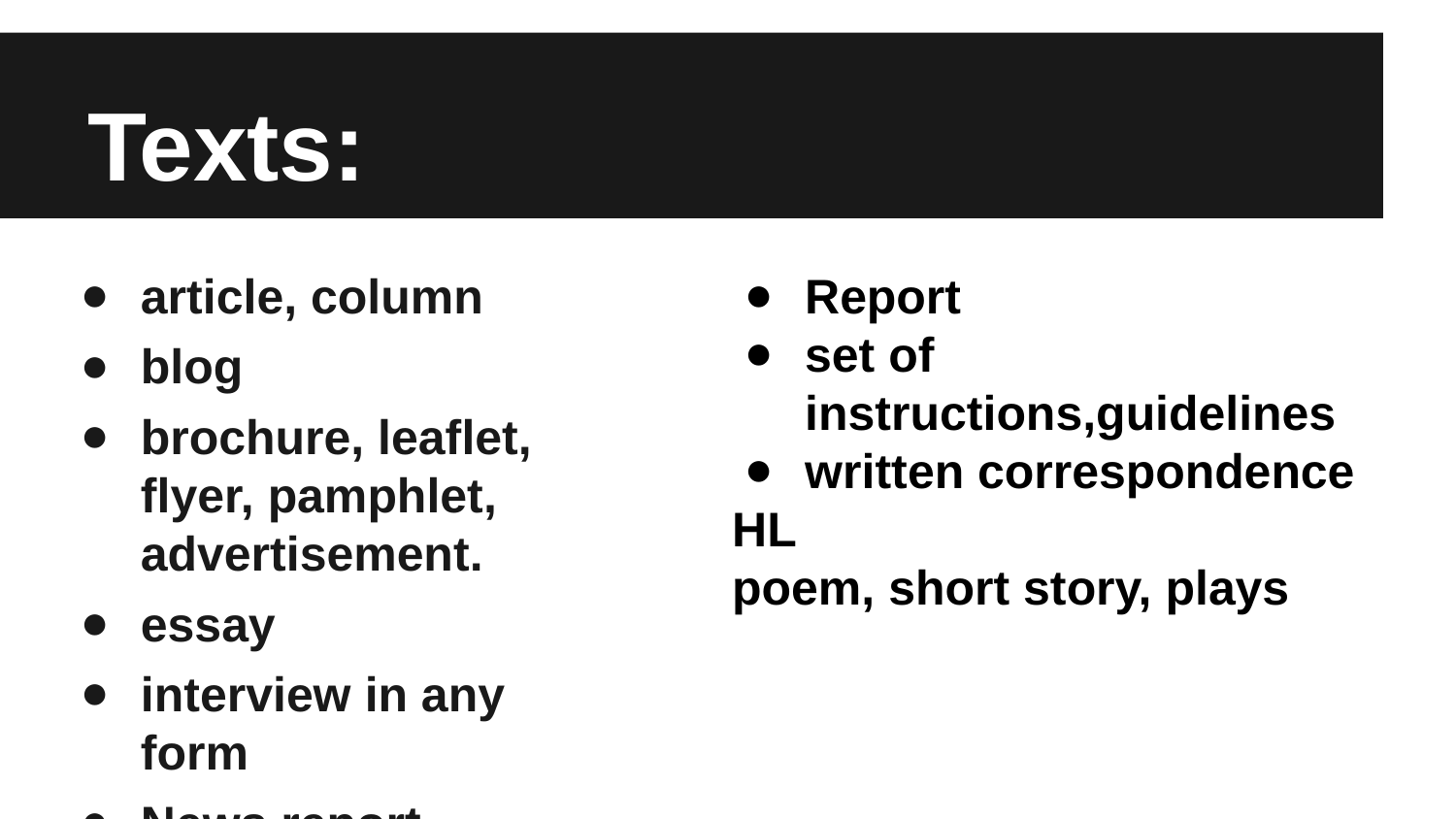

# Texts:

article, column
blog
brochure, leaflet, flyer, pamphlet, advertisement.
essay
interview in any form
News report
Report
set of instructions,guidelines
written correspondence
HL
poem, short story, plays